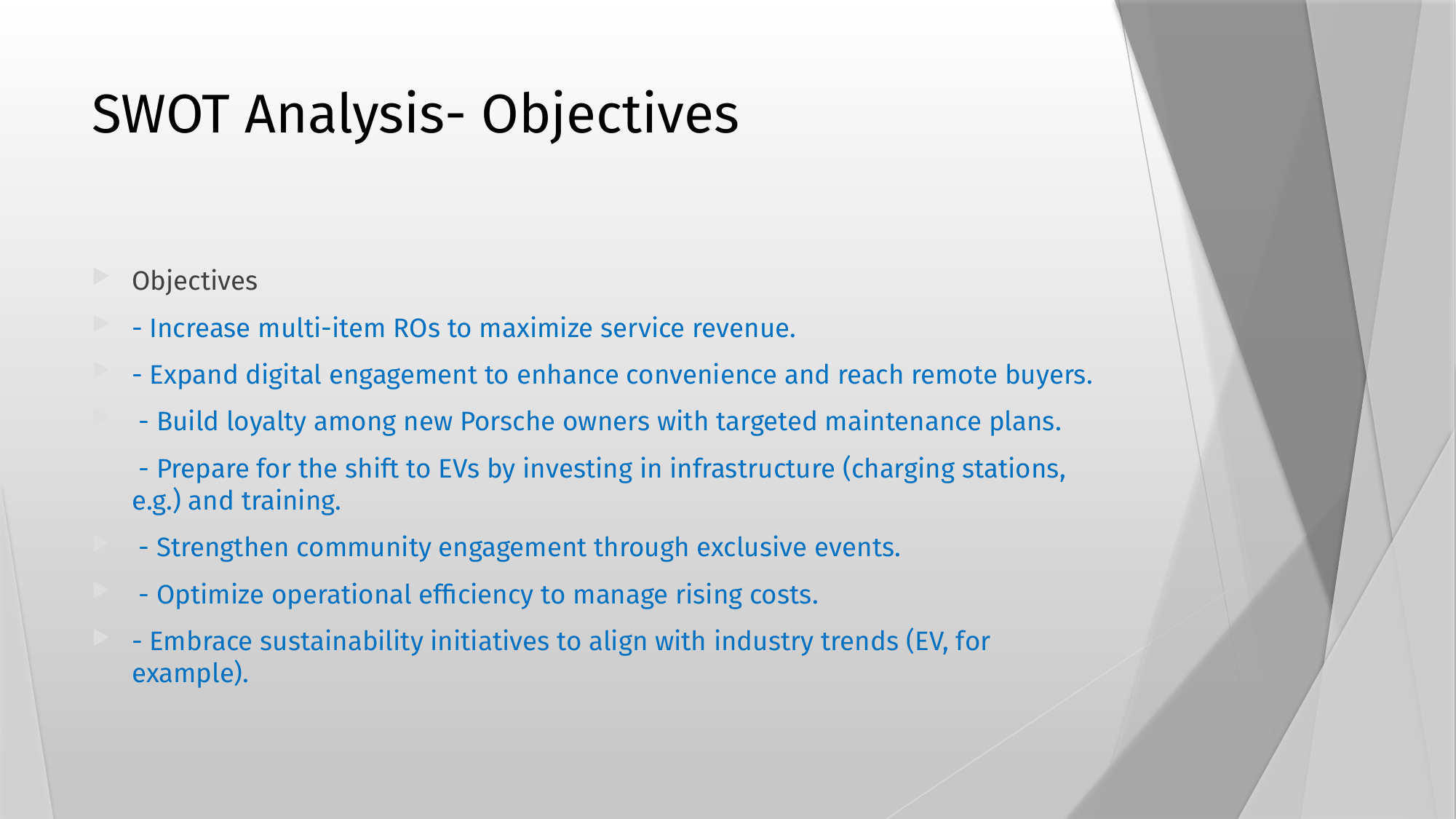

# SWOT Analysis- Objectives
Objectives
- Increase multi-item ROs to maximize service revenue.
- Expand digital engagement to enhance convenience and reach remote buyers.
 - Build loyalty among new Porsche owners with targeted maintenance plans.
 - Prepare for the shift to EVs by investing in infrastructure (charging stations, e.g.) and training.
 - Strengthen community engagement through exclusive events.
 - Optimize operational efficiency to manage rising costs.
- Embrace sustainability initiatives to align with industry trends (EV, for example).